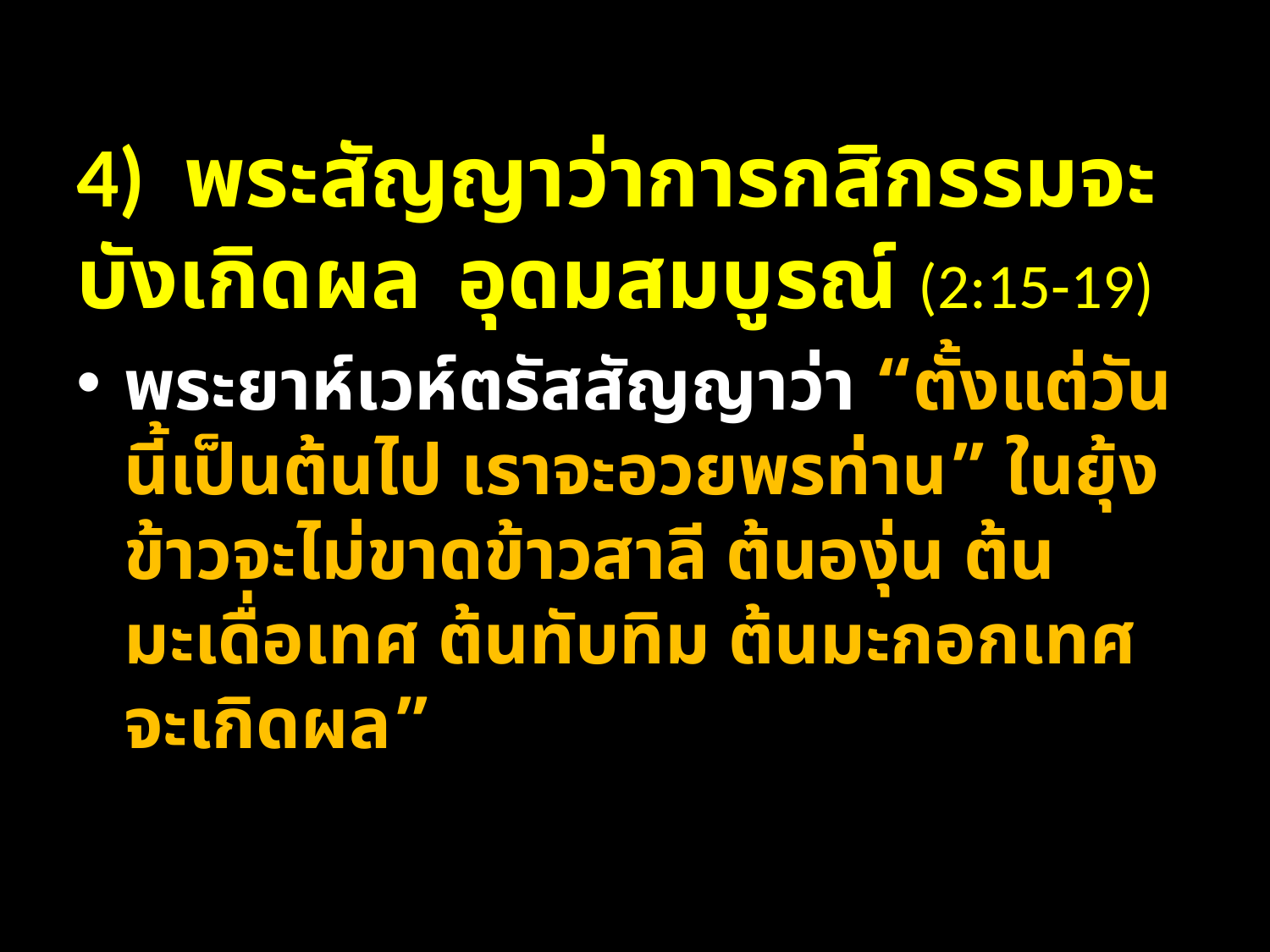

4)  พระสัญญาว่าการกสิกรรมจะบังเกิดผล	อุดมสมบูรณ์ (2:15-19)
พระยาห์เวห์ตรัสสัญญาว่า “ตั้งแต่วันนี้เป็นต้นไป เราจะอวยพรท่าน” ในยุ้งข้าวจะไม่ขาดข้าวสาลี ต้นองุ่น ต้นมะเดื่อเทศ ต้นทับทิม ต้นมะกอกเทศจะเกิดผล”